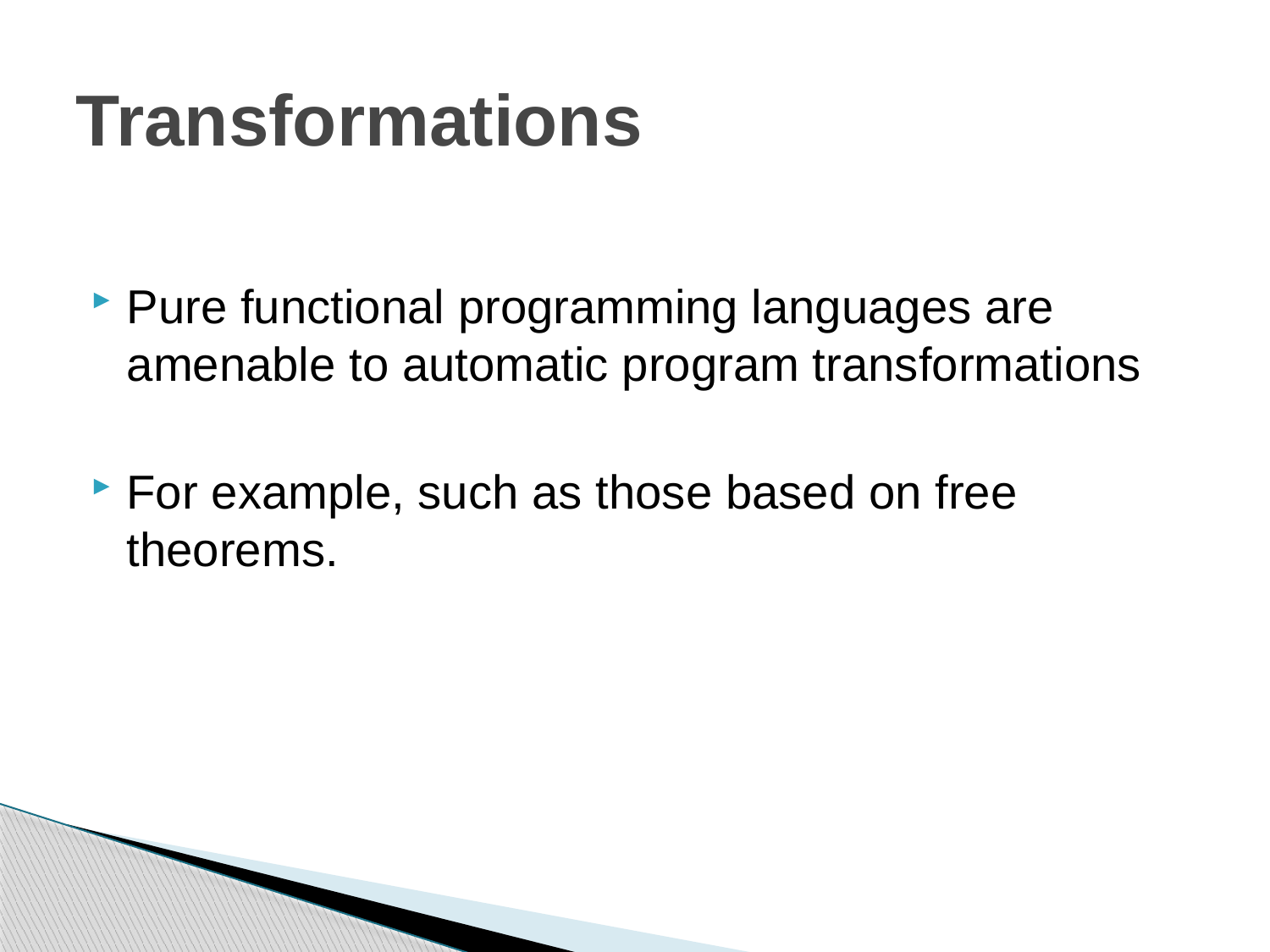

# Transformations

Pure functional programming languages are amenable to automatic program transformations

For example, such as those based on free theorems.